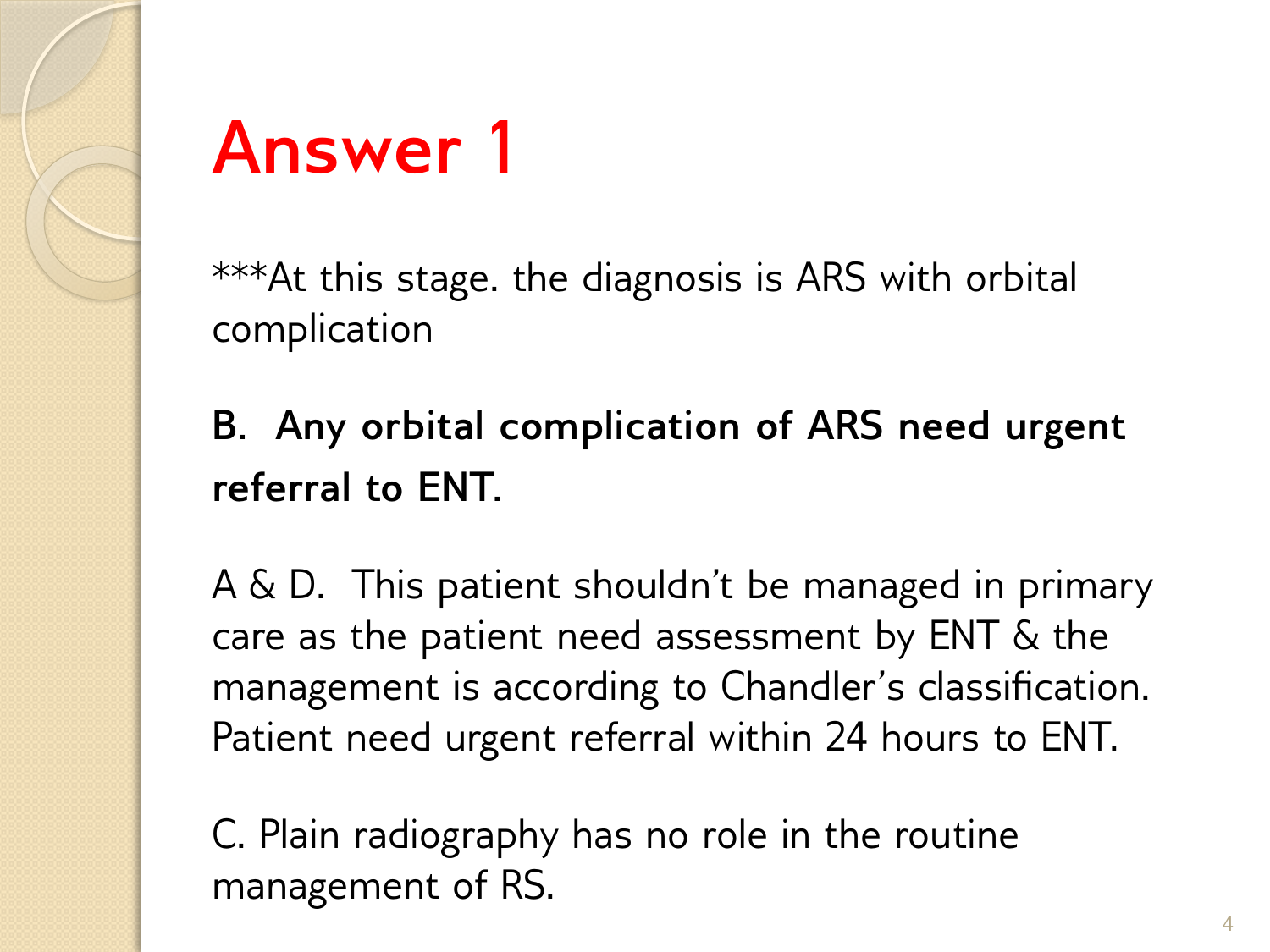

# Answer 1
***At this stage. the diagnosis is ARS with orbital complication

B.  Any orbital complication of ARS need urgent
referral to ENT.

A & D.  This patient shouldn’t be managed in primary care as the patient need assessment by ENT & the management is according to Chandler’s classification. Patient need urgent referral within 24 hours to ENT.

C. Plain radiography has no role in the routine management of RS.
4